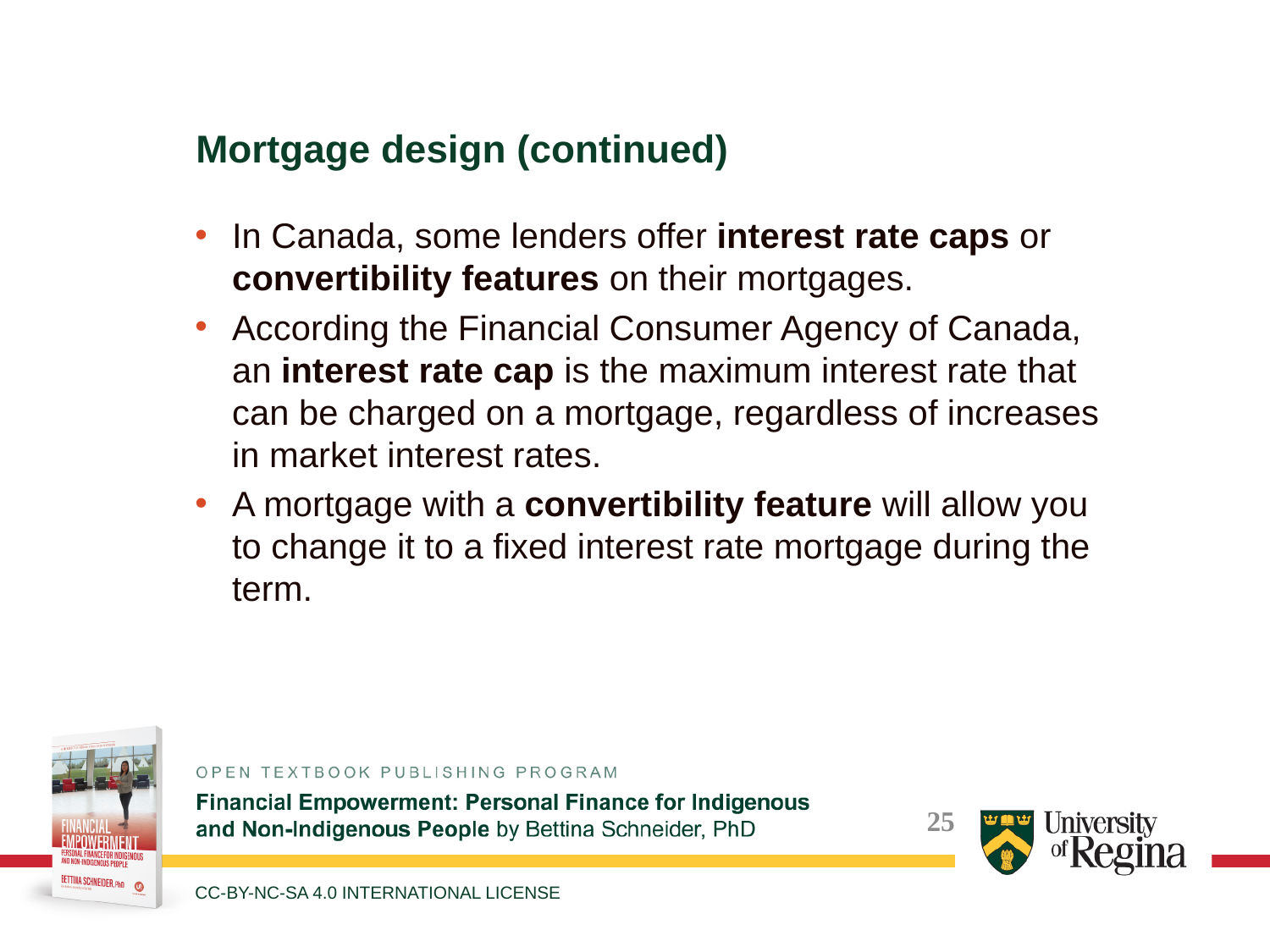

Mortgage design (continued)
In Canada, some lenders offer interest rate caps or convertibility features on their mortgages.
According the Financial Consumer Agency of Canada, an interest rate cap is the maximum interest rate that can be charged on a mortgage, regardless of increases in market interest rates.
A mortgage with a convertibility feature will allow you to change it to a fixed interest rate mortgage during the term.
CC-BY-NC-SA 4.0 INTERNATIONAL LICENSE